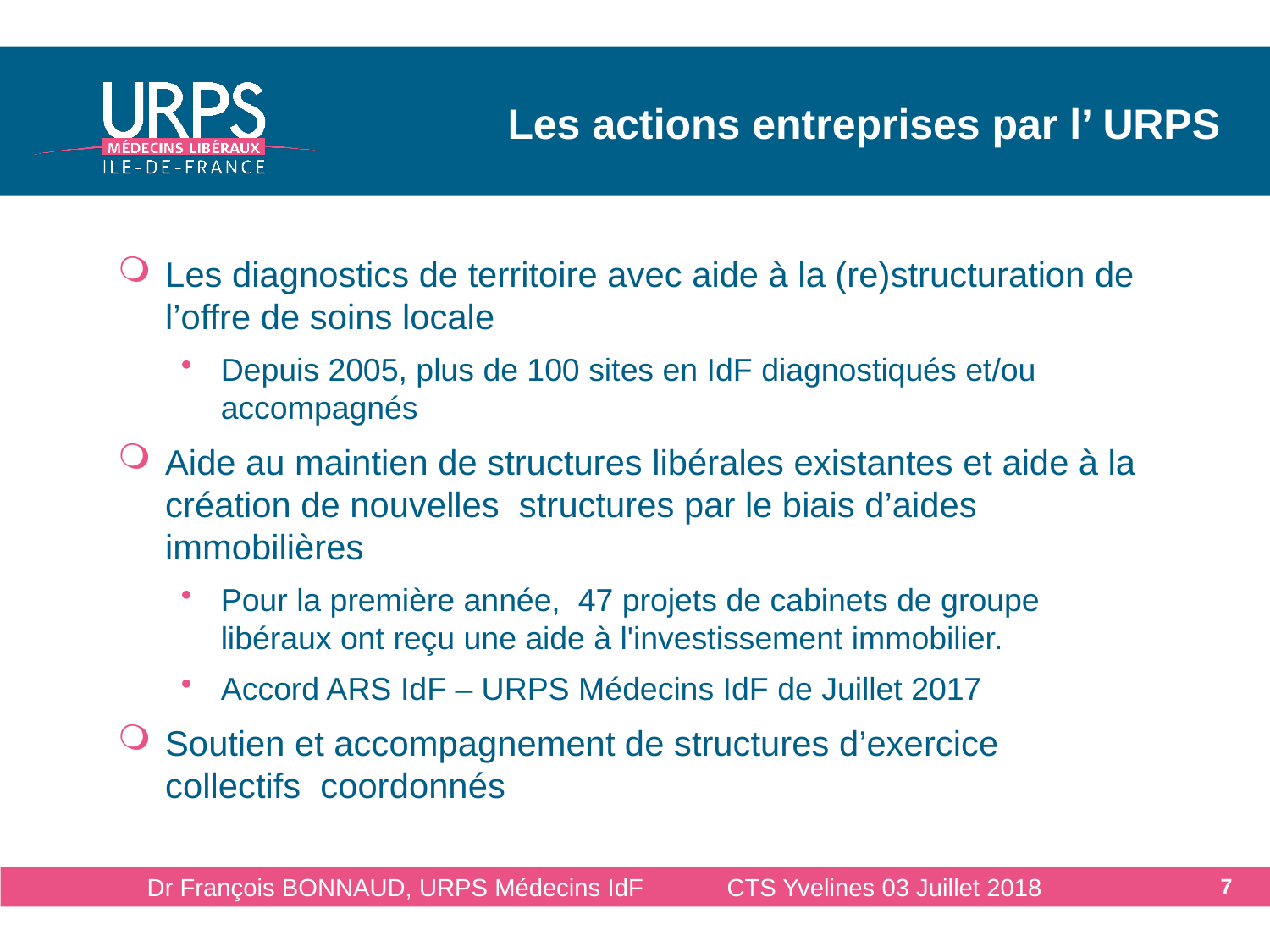

# Les actions entreprises par l’ URPS
Les diagnostics de territoire avec aide à la (re)structuration de l’offre de soins locale
Depuis 2005, plus de 100 sites en IdF diagnostiqués et/ou accompagnés
Aide au maintien de structures libérales existantes et aide à la création de nouvelles  structures par le biais d’aides immobilières
Pour la première année,  47 projets de cabinets de groupe libéraux ont reçu une aide à l'investissement immobilier.
Accord ARS IdF – URPS Médecins IdF de Juillet 2017
Soutien et accompagnement de structures d’exercice collectifs  coordonnés

Dr François BONNAUD, URPS Médecins IdF            CTS Yvelines 03 Juillet 2018
7